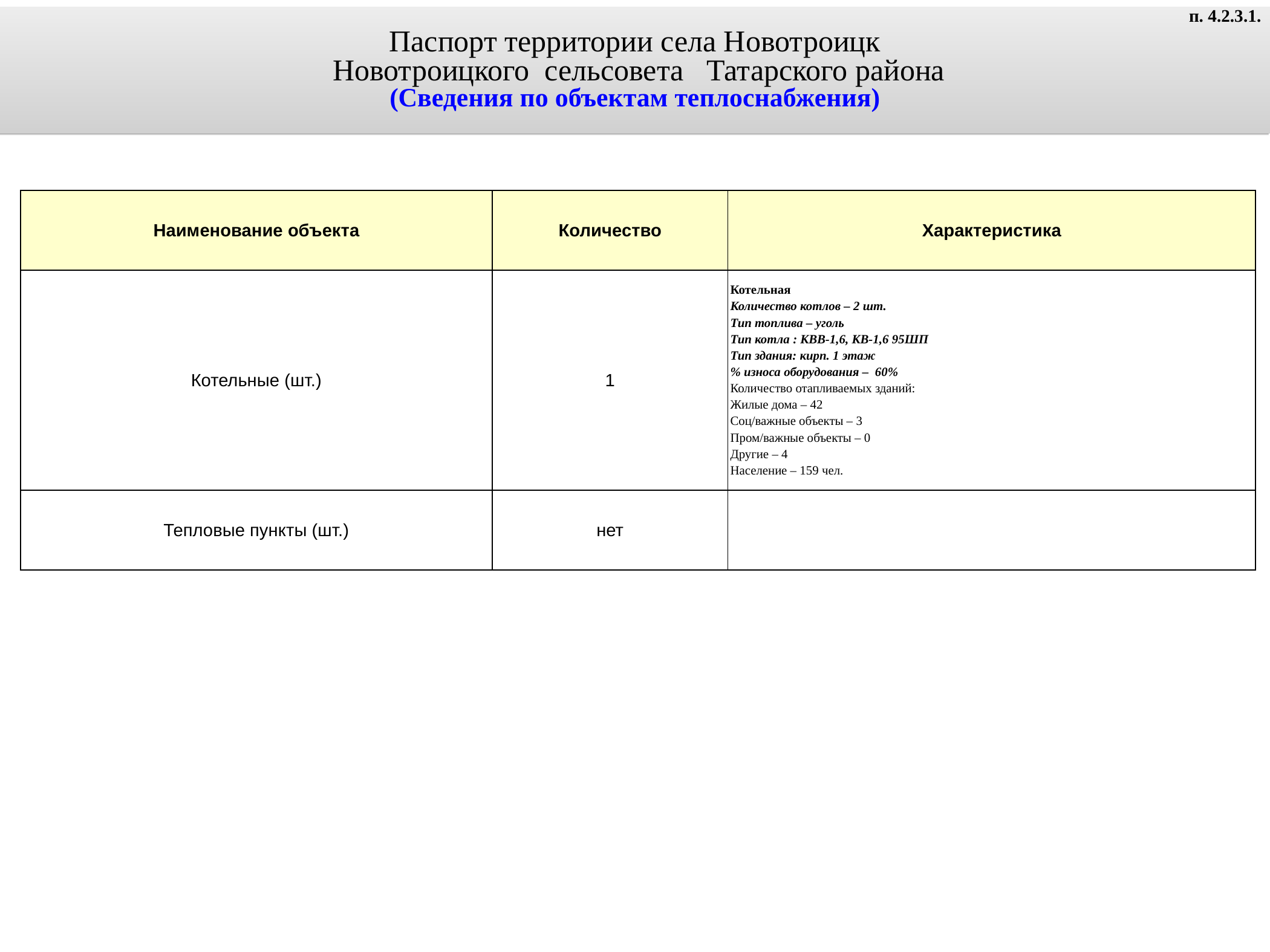

п. 4.2.3.1.
Паспорт территории села Новотроицк
 Новотроицкого  сельсовета   Татарского района
(Сведения по объектам теплоснабжения)
| Наименование объекта | Количество | Характеристика |
| --- | --- | --- |
| Котельные (шт.) | 1 | Котельная Количество котлов – 2 шт. Тип топлива – уголь Тип котла : КВВ-1,6, КВ-1,6 95ШП Тип здания: кирп. 1 этаж % износа оборудования – 60% Количество отапливаемых зданий: Жилые дома – 42 Соц/важные объекты – 3 Пром/важные объекты – 0 Другие – 4 Население – 159 чел. |
| Тепловые пункты (шт.) | нет |  |